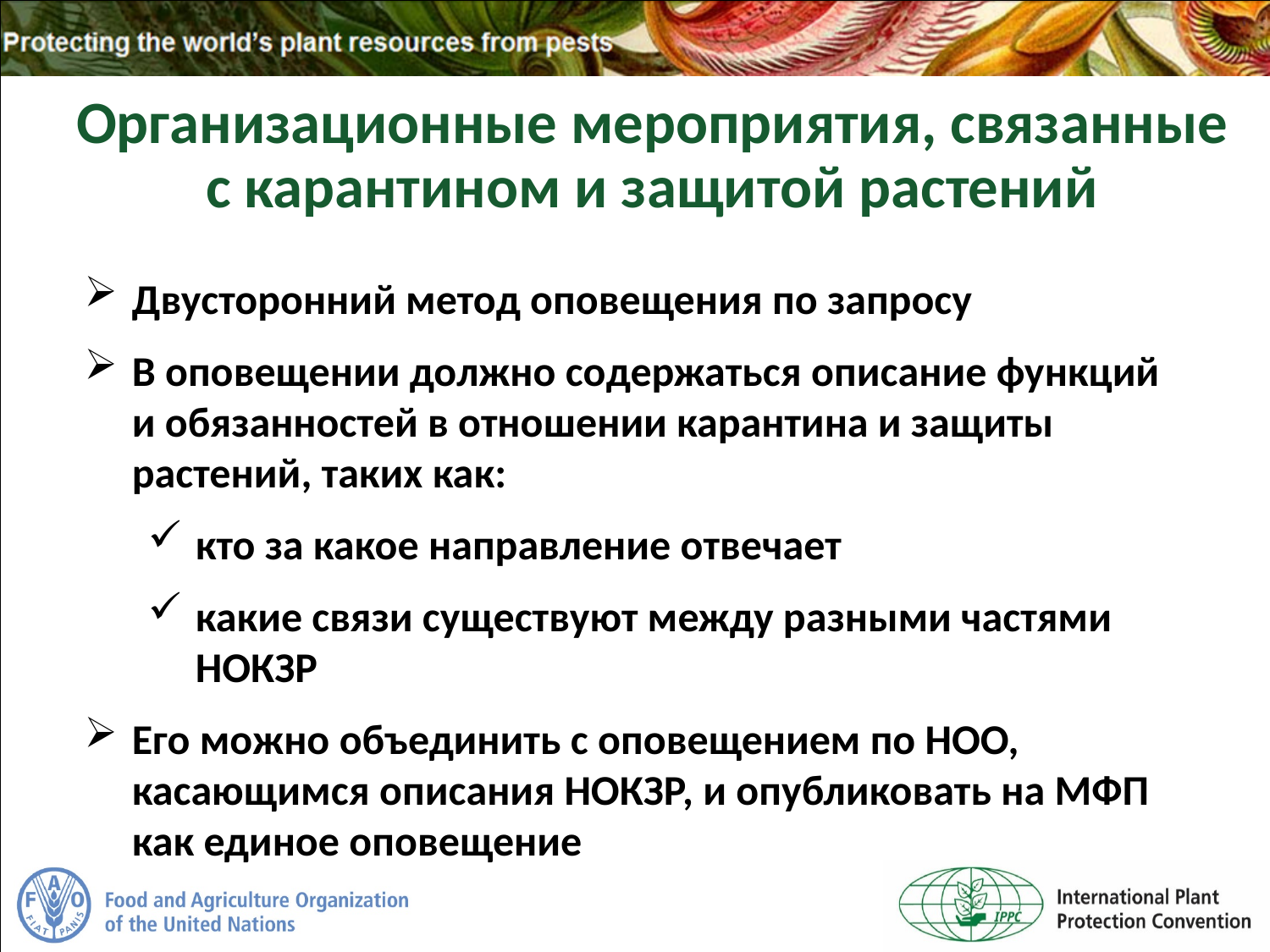

Организационные мероприятия, связанные с карантином и защитой растений

Двусторонний метод оповещения по запросу
В оповещении должно содержаться описание функций и обязанностей в отношении карантина и защиты растений, таких как:
кто за какое направление отвечает
какие связи существуют между разными частями НОКЗР
Его можно объединить с оповещением по НОО, касающимся описания НОКЗР, и опубликовать на МФП как единое оповещение